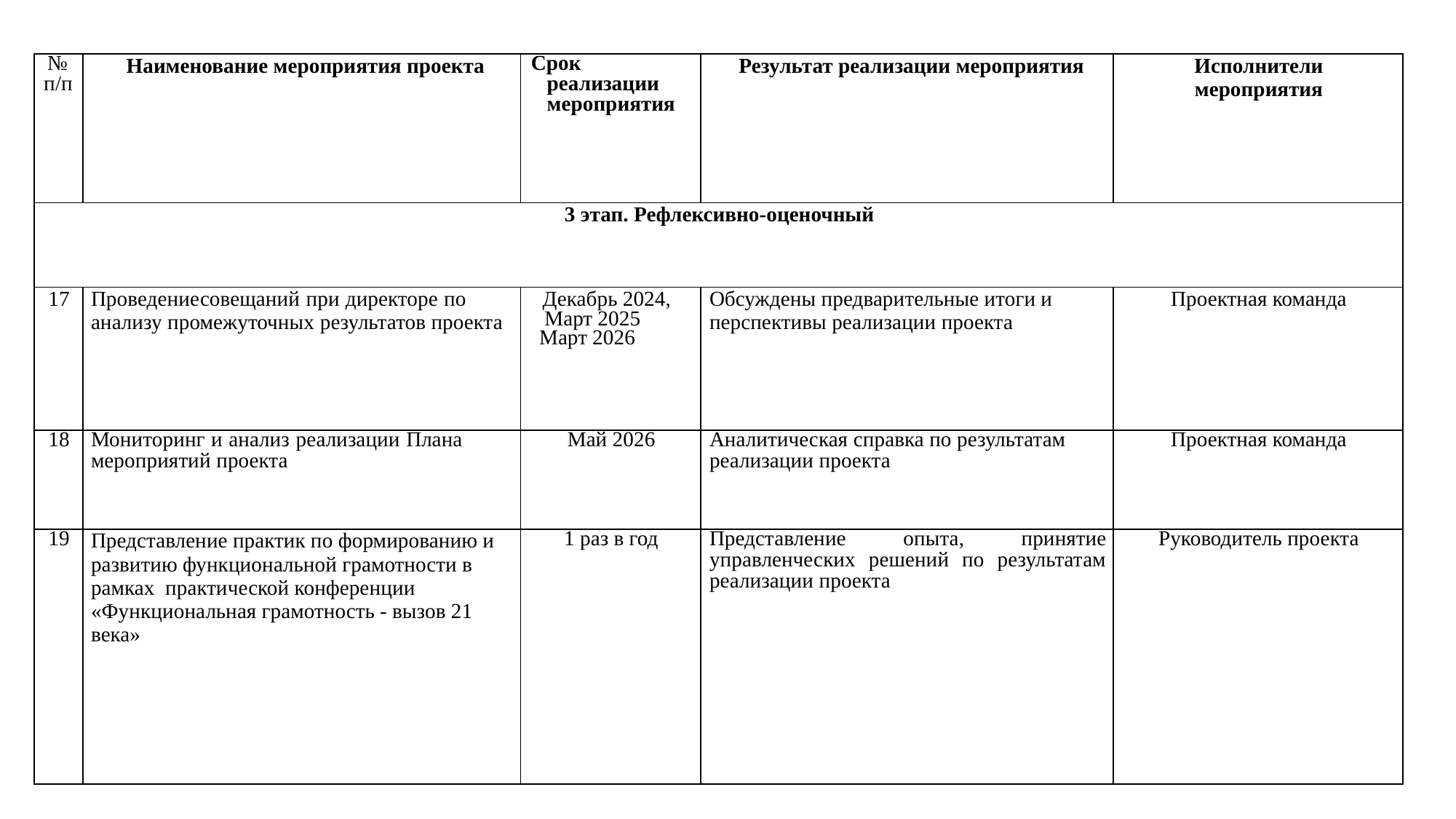

| № п/п | Наименование мероприятия проекта | Срок реализации мероприятия | Результат реализации мероприятия | Исполнители мероприятия |
| --- | --- | --- | --- | --- |
| 3 этап. Рефлексивно-оценочный |  |  |  |  |
| 17 | Проведение совещаний при директоре по анализу промежуточных результатов проекта | Декабрь 2024, Март 2025 Март 2026 | Обсуждены предварительные итоги и перспективы реализации проекта | Проектная команда |
| 18 | Мониторинг и анализ реализации Плана мероприятий проекта | Май 2026 | Аналитическая справка по результатам реализации проекта | Проектная команда |
| 19 | Представление практик по формированию и развитию функциональной грамотности в рамках практической конференции «Функциональная грамотность - вызов 21 века» | 1 раз в год | Представление опыта, принятие управленческих решений по результатам реализации проекта | Руководитель проекта |